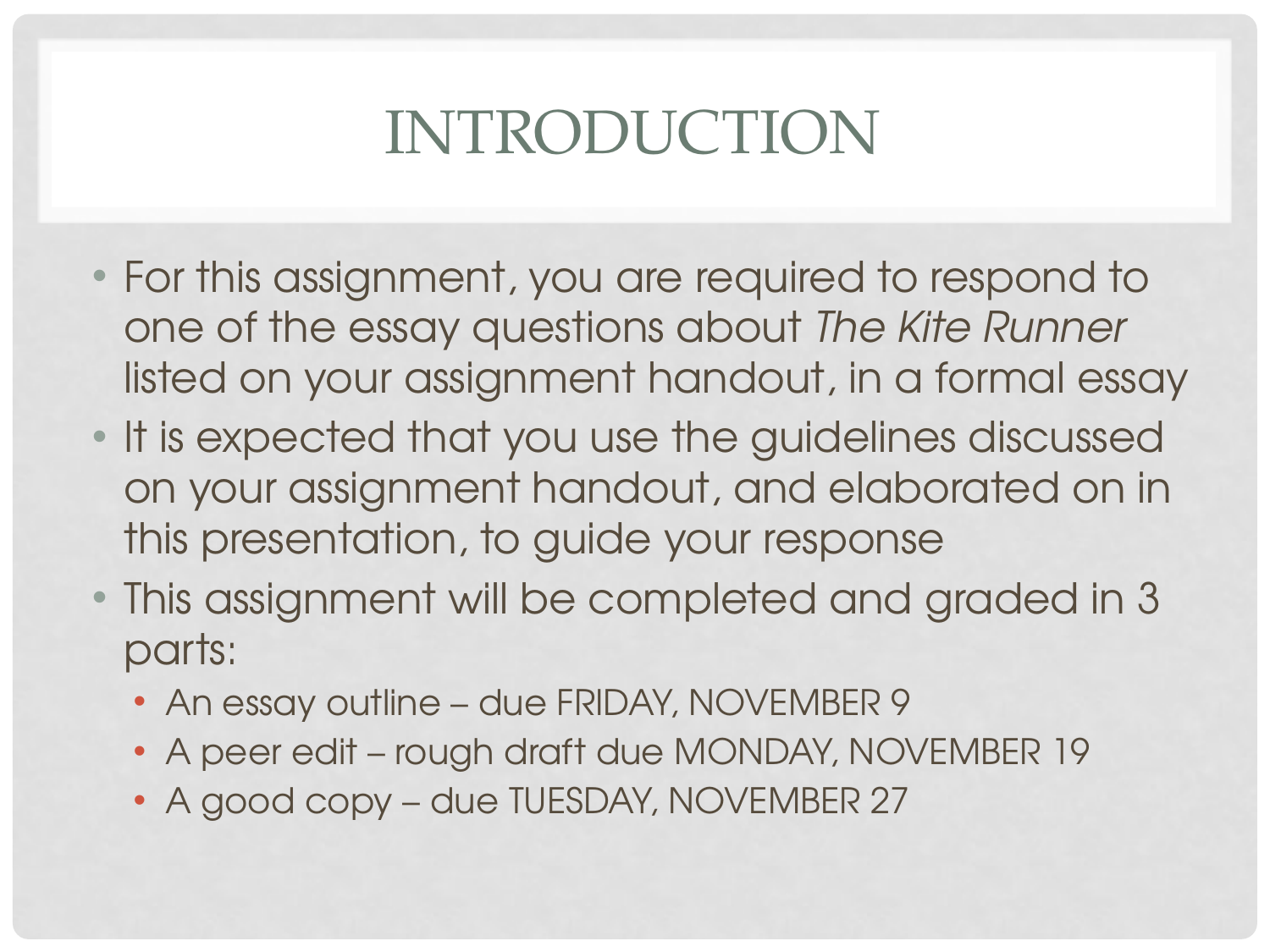

# INTRODUCTION
For this assignment, you are required to respond to one of the essay questions about The Kite Runner listed on your assignment handout, in a formal essay
It is expected that you use the guidelines discussed on your assignment handout, and elaborated on in this presentation, to guide your response
This assignment will be completed and graded in 3 parts:
An essay outline – due FRIDAY, NOVEMBER 9
A peer edit – rough draft due MONDAY, NOVEMBER 19
A good copy – due TUESDAY, NOVEMBER 27